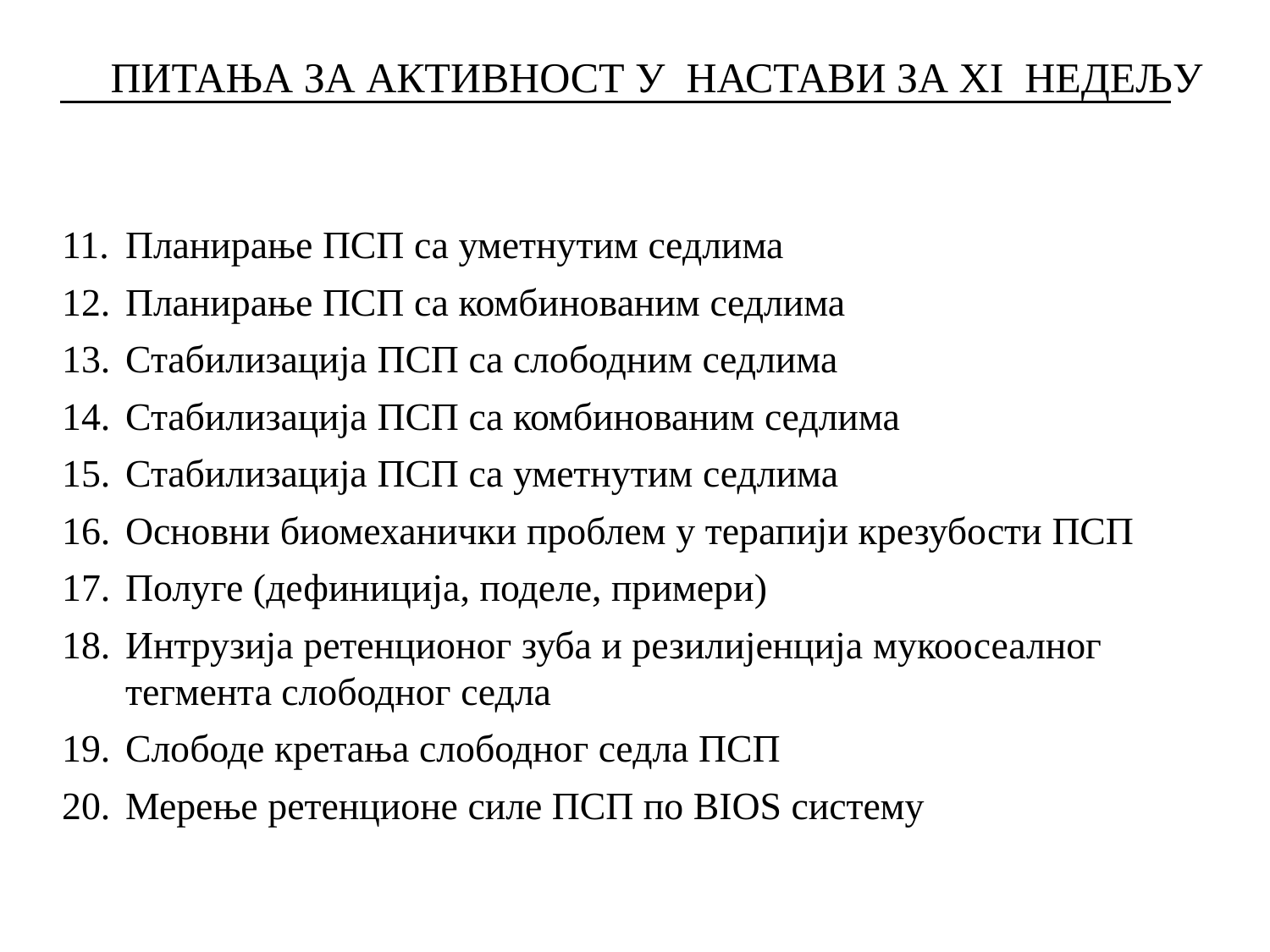

ПИТАЊА ЗА АКТИВНОСТ У  НАСТАВИ ЗА XI  НЕДЕЉУ
Планирање ПСП са уметнутим седлима
Планирање ПСП са комбинованим седлима
Стабилизација ПСП са слободним седлима
Стабилизација ПСП са комбинованим седлима
Стабилизација ПСП са уметнутим седлима
Основни биомеханички проблем у терапији крезубости ПСП
Полуге (дефиниција, поделе, примери)
Интрузија ретенционог зуба и резилијенција мукоосеалног тегмента слободног седла
Слободе кретања слободног седла ПСП
Мерење ретенционе силе ПСП по BIOS систему